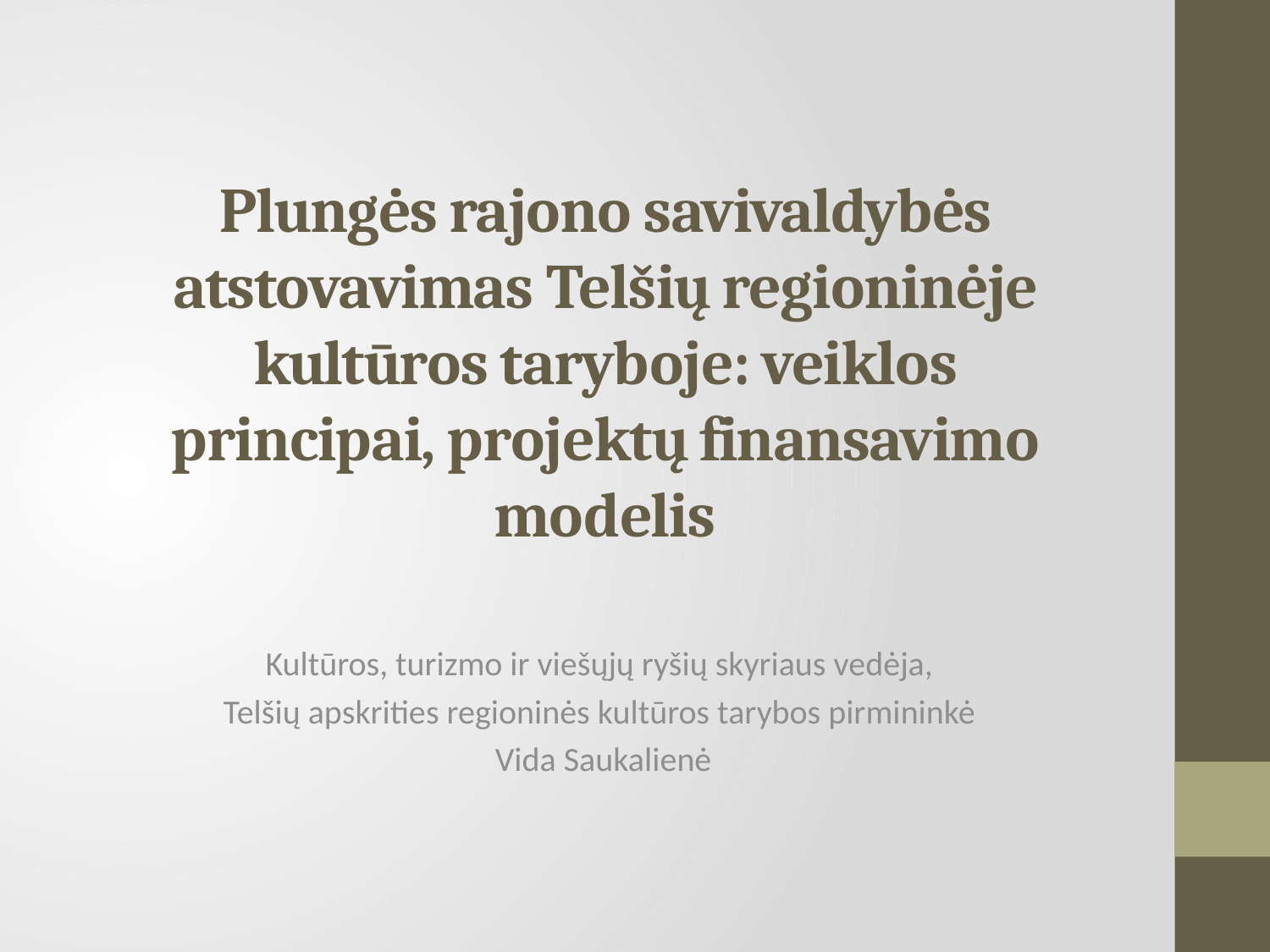

# Plungės rajono savivaldybės atstovavimas Telšių regioninėje kultūros taryboje: veiklos principai, projektų finansavimo modelis
Kultūros, turizmo ir viešųjų ryšių skyriaus vedėja,
Telšių apskrities regioninės kultūros tarybos pirmininkė
Vida Saukalienė